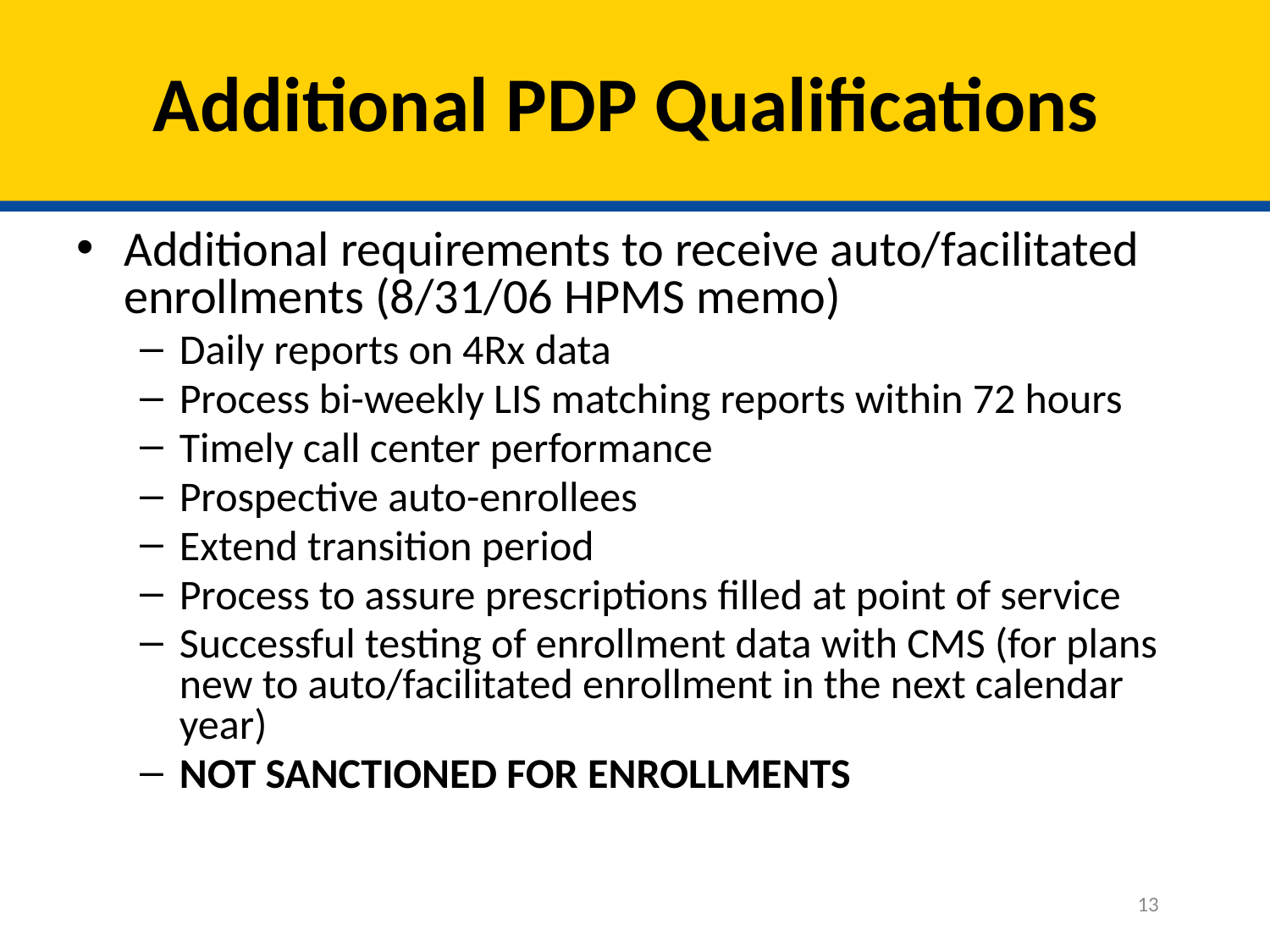

# Additional PDP Qualifications
Additional requirements to receive auto/facilitated enrollments (8/31/06 HPMS memo)
Daily reports on 4Rx data
Process bi-weekly LIS matching reports within 72 hours
Timely call center performance
Prospective auto-enrollees
Extend transition period
Process to assure prescriptions filled at point of service
Successful testing of enrollment data with CMS (for plans new to auto/facilitated enrollment in the next calendar year)
NOT SANCTIONED FOR ENROLLMENTS
13